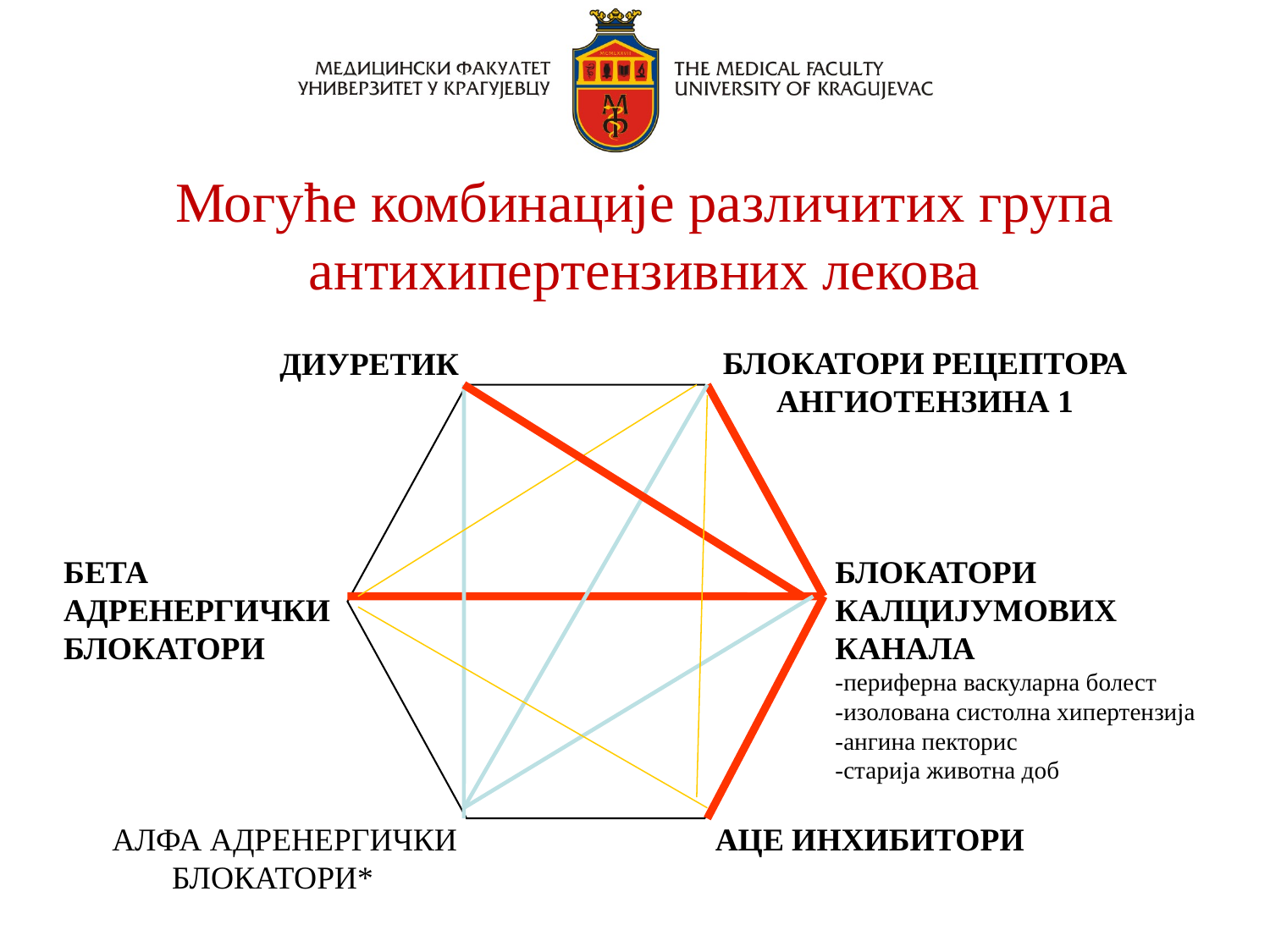

# Могуће комбинације различитих група антихипертензивних лекова
БЛОКАТОРИ РЕЦЕПТОРА АНГИОТЕНЗИНА 1
ДИУРЕТИК

БЕТА АДРЕНЕРГИЧКИ
БЛОКАТОРИ
БЛОКАТОРИ
КАЛЦИЈУМОВИХ
КАНАЛА
-периферна васкуларна болест
-изолована систолна хипертензија
-ангина пекторис
-старија животна доб

   АЛФА АДРЕНЕРГИЧКИ
БЛОКАТОРИ*
 AЦE ИНХИБИТОРИ